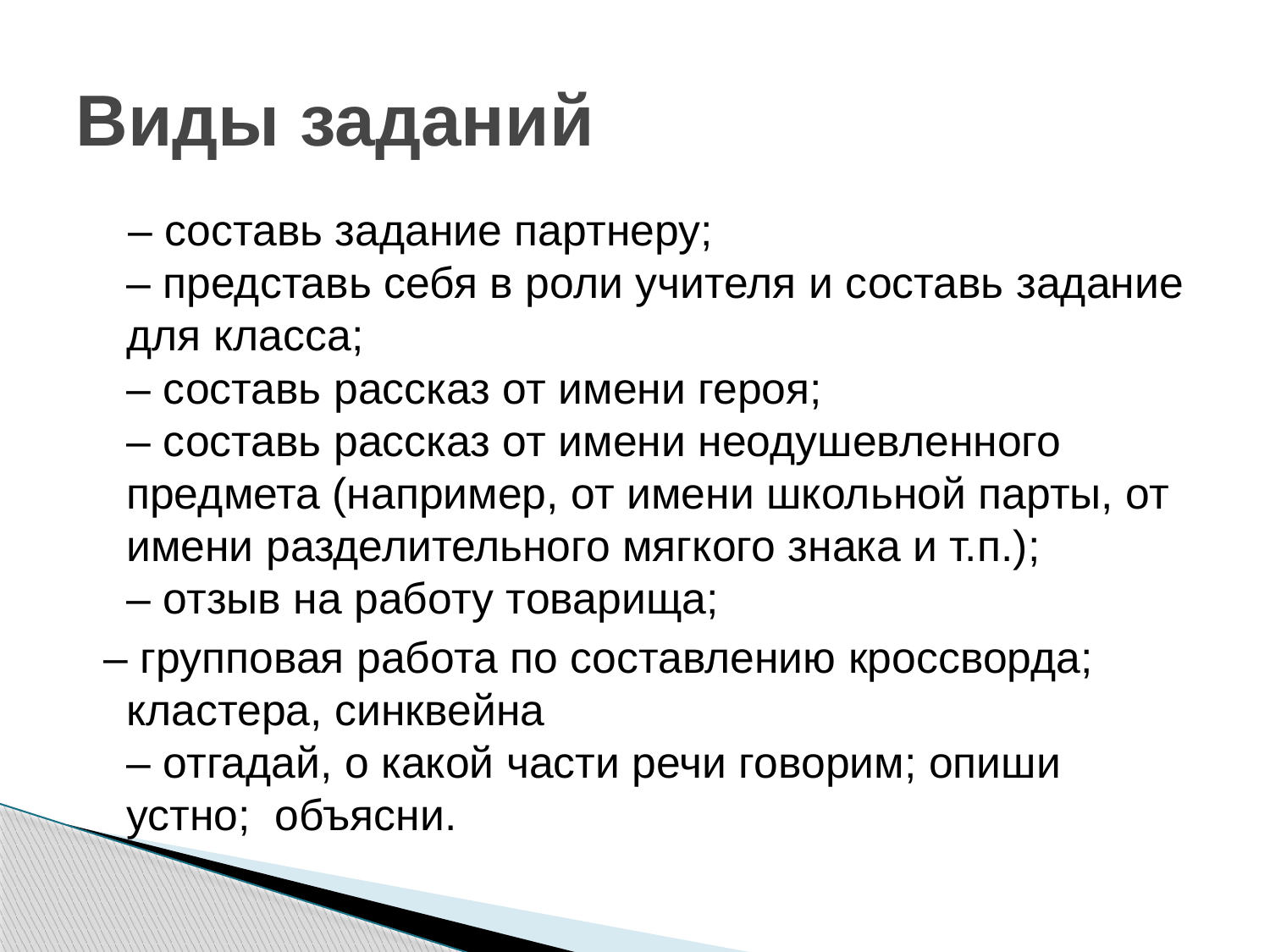

# Виды заданий
   – составь задание партнеру;
– представь себя в роли учителя и составь задание для класса; 
– составь рассказ от имени героя; 
– составь рассказ от имени неодушевленного предмета (например, от имени школьной парты, от имени разделительного мягкого знака и т.п.); 
– отзыв на работу товарища;
 – групповая работа по составлению кроссворда; кластера, синквейна
– отгадай, о какой части речи говорим; опиши устно;  объясни.